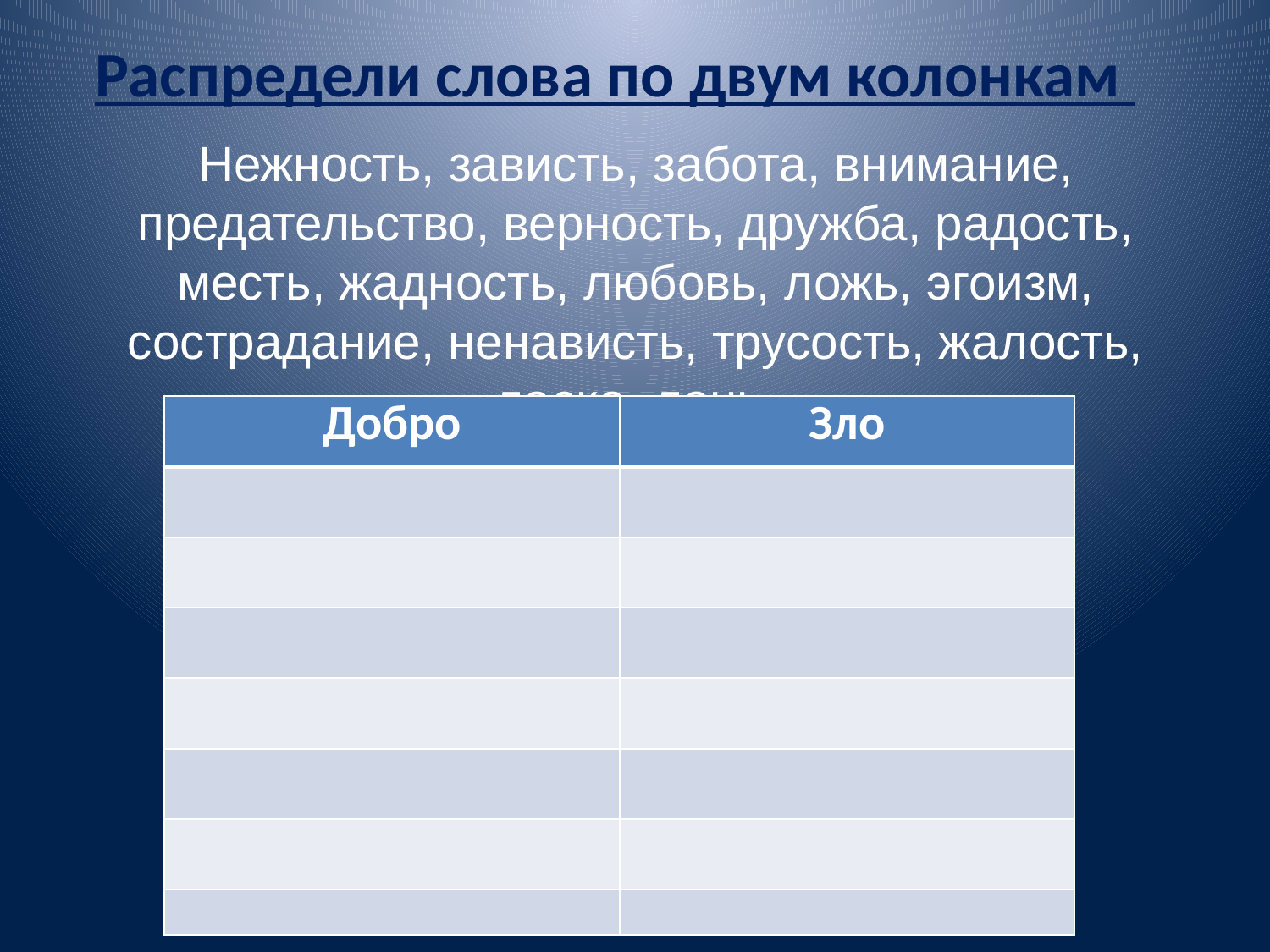

# Распредели слова по двум колонкам
Нежность, зависть, забота, внимание, предательство, верность, дружба, радость, месть, жадность, любовь, ложь, эгоизм, сострадание, ненависть, трусость, жалость, ласка, лень.
| Добро | Зло |
| --- | --- |
|  |  |
|  |  |
|  |  |
|  |  |
|  |  |
|  |  |
|  |  |